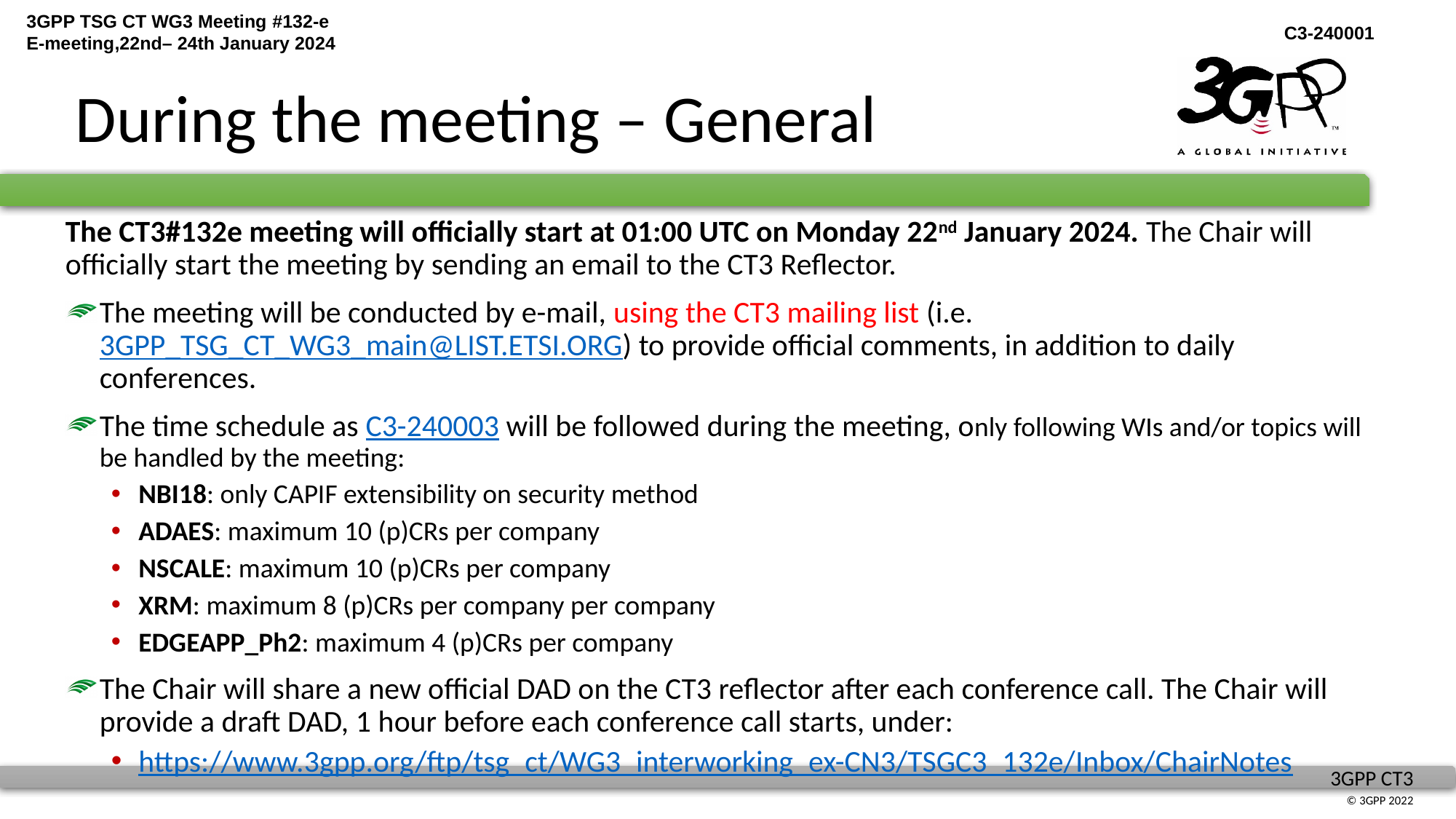

# During the meeting – General
The CT3#132e meeting will officially start at 01:00 UTC on Monday 22nd January 2024. The Chair will officially start the meeting by sending an email to the CT3 Reflector.
The meeting will be conducted by e-mail, using the CT3 mailing list (i.e. 3GPP_TSG_CT_WG3_main@LIST.ETSI.ORG) to provide official comments, in addition to daily conferences.
The time schedule as C3-240003 will be followed during the meeting, only following WIs and/or topics will be handled by the meeting:
NBI18: only CAPIF extensibility on security method
ADAES: maximum 10 (p)CRs per company
NSCALE: maximum 10 (p)CRs per company
XRM: maximum 8 (p)CRs per company per company
EDGEAPP_Ph2: maximum 4 (p)CRs per company
The Chair will share a new official DAD on the CT3 reflector after each conference call. The Chair will provide a draft DAD, 1 hour before each conference call starts, under:
https://www.3gpp.org/ftp/tsg_ct/WG3_interworking_ex-CN3/TSGC3_132e/Inbox/ChairNotes